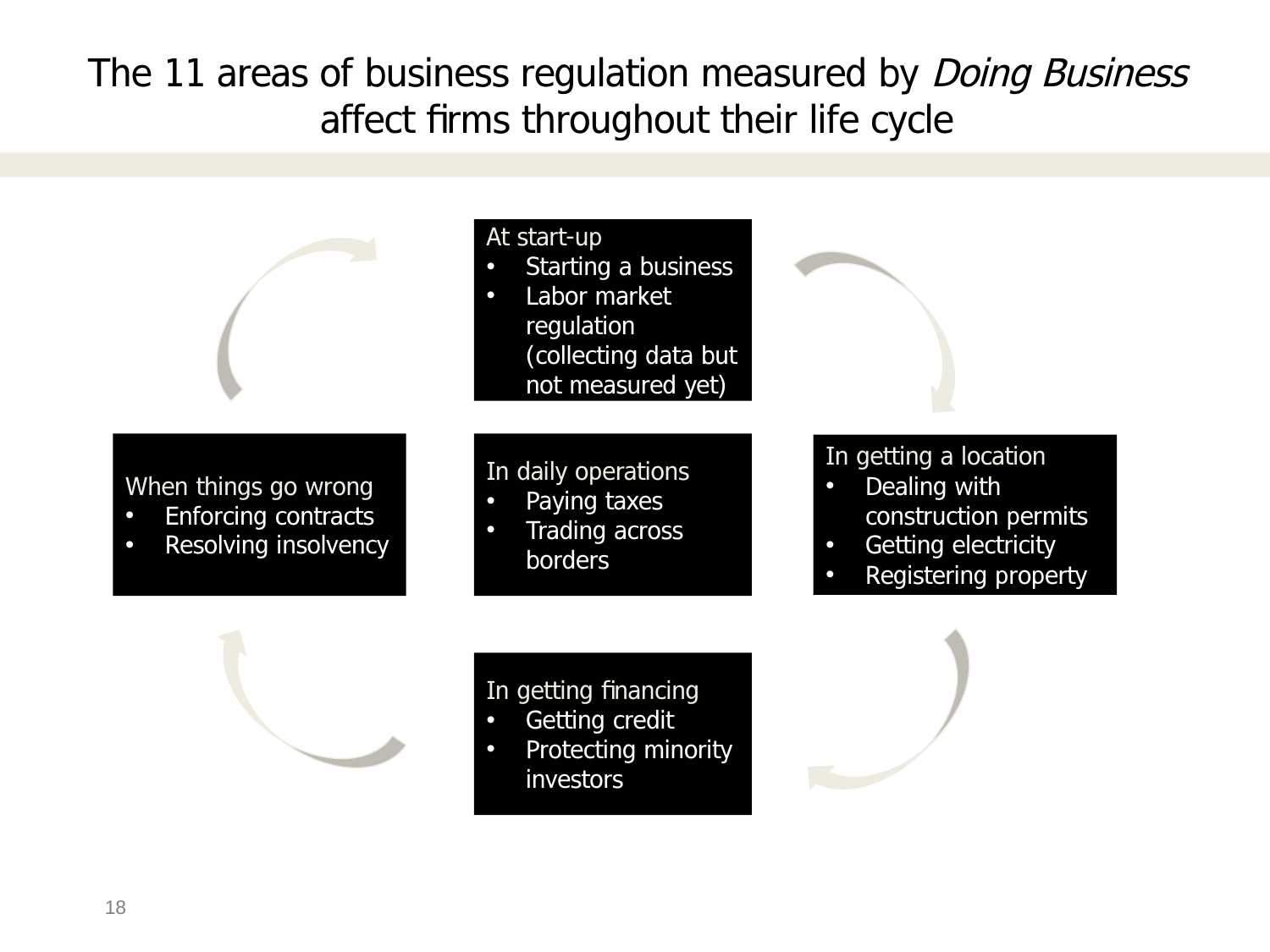

# The 11 areas of business regulation measured by Doing Business affect firms throughout their life cycle
At start-up
Starting a business
Labor market regulation (collecting data but not measured yet)

When things go wrong
Enforcing contracts
Resolving insolvency
In daily operations
Paying taxes
Trading across borders
In getting a location
Dealing with construction permits
Getting electricity
Registering property
In getting financing
Getting credit
Protecting minority investors

18